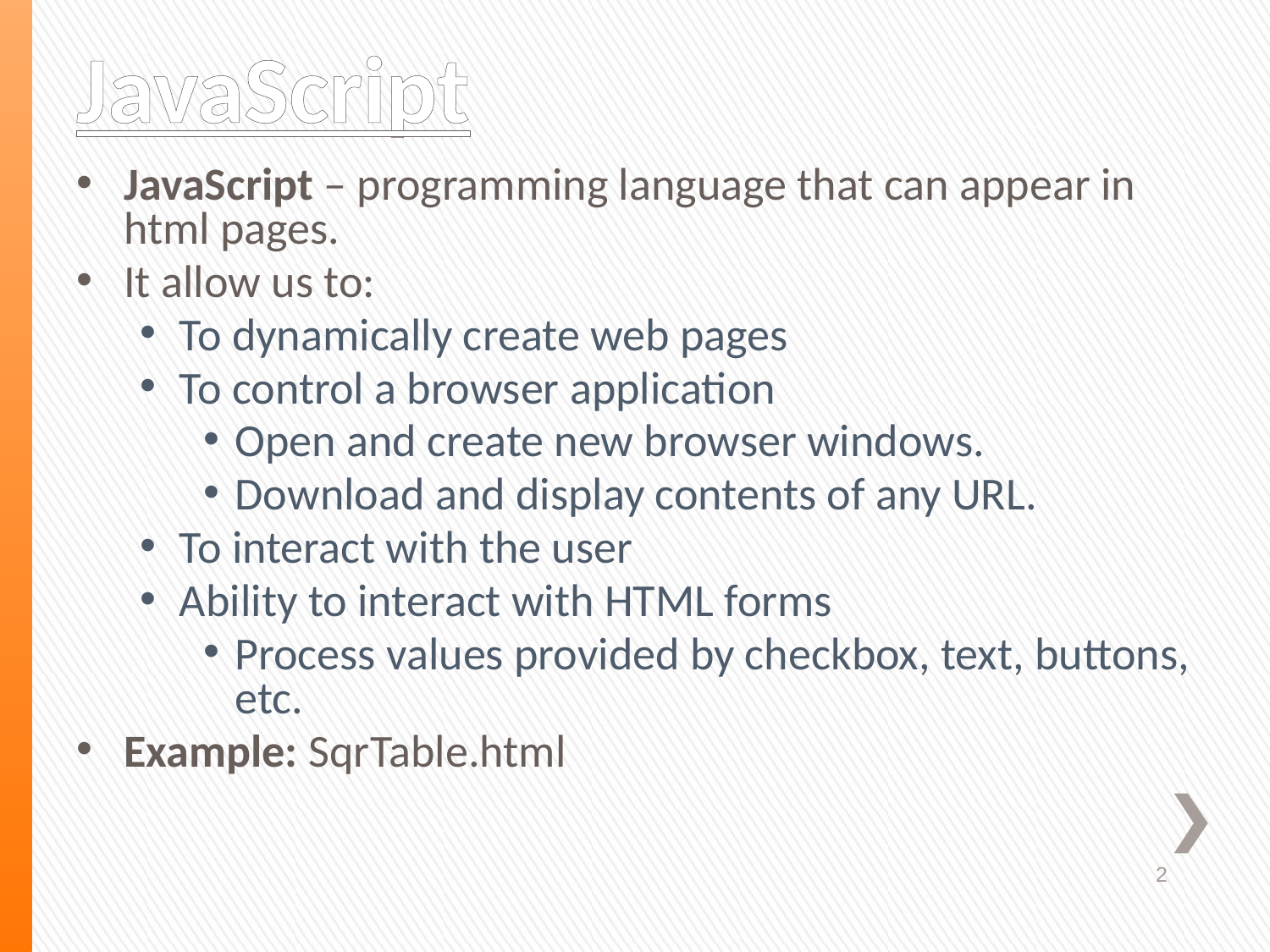

# JavaScript
JavaScript – programming language that can appear in html pages.
It allow us to:
To dynamically create web pages
To control a browser application
Open and create new browser windows.
Download and display contents of any URL.
To interact with the user
Ability to interact with HTML forms
Process values provided by checkbox, text, buttons, etc.
Example: SqrTable.html

2